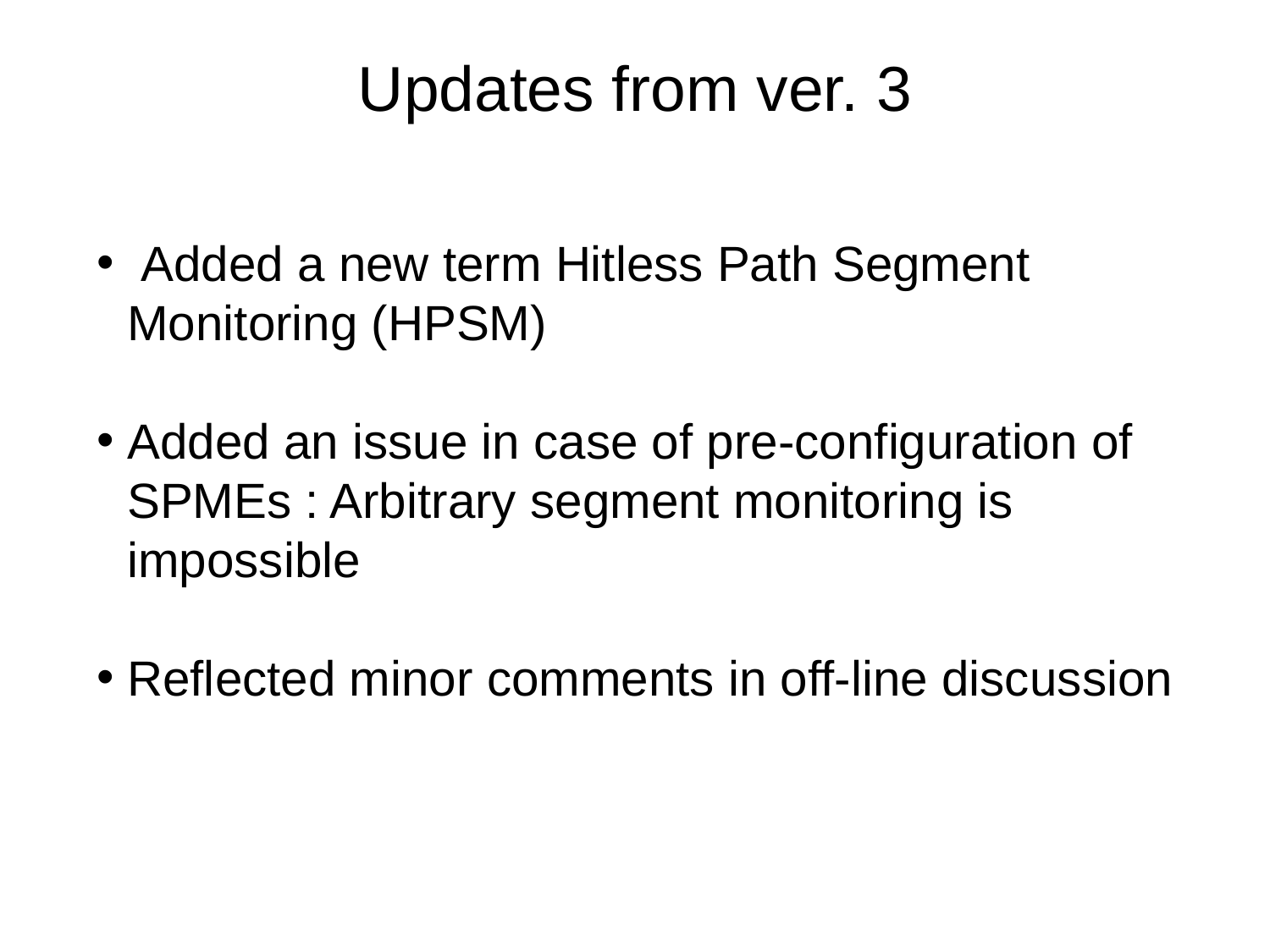

# Updates from ver. 3
 Added a new term Hitless Path Segment Monitoring (HPSM)

Added an issue in case of pre-configuration of SPMEs : Arbitrary segment monitoring is impossible

Reflected minor comments in off-line discussion